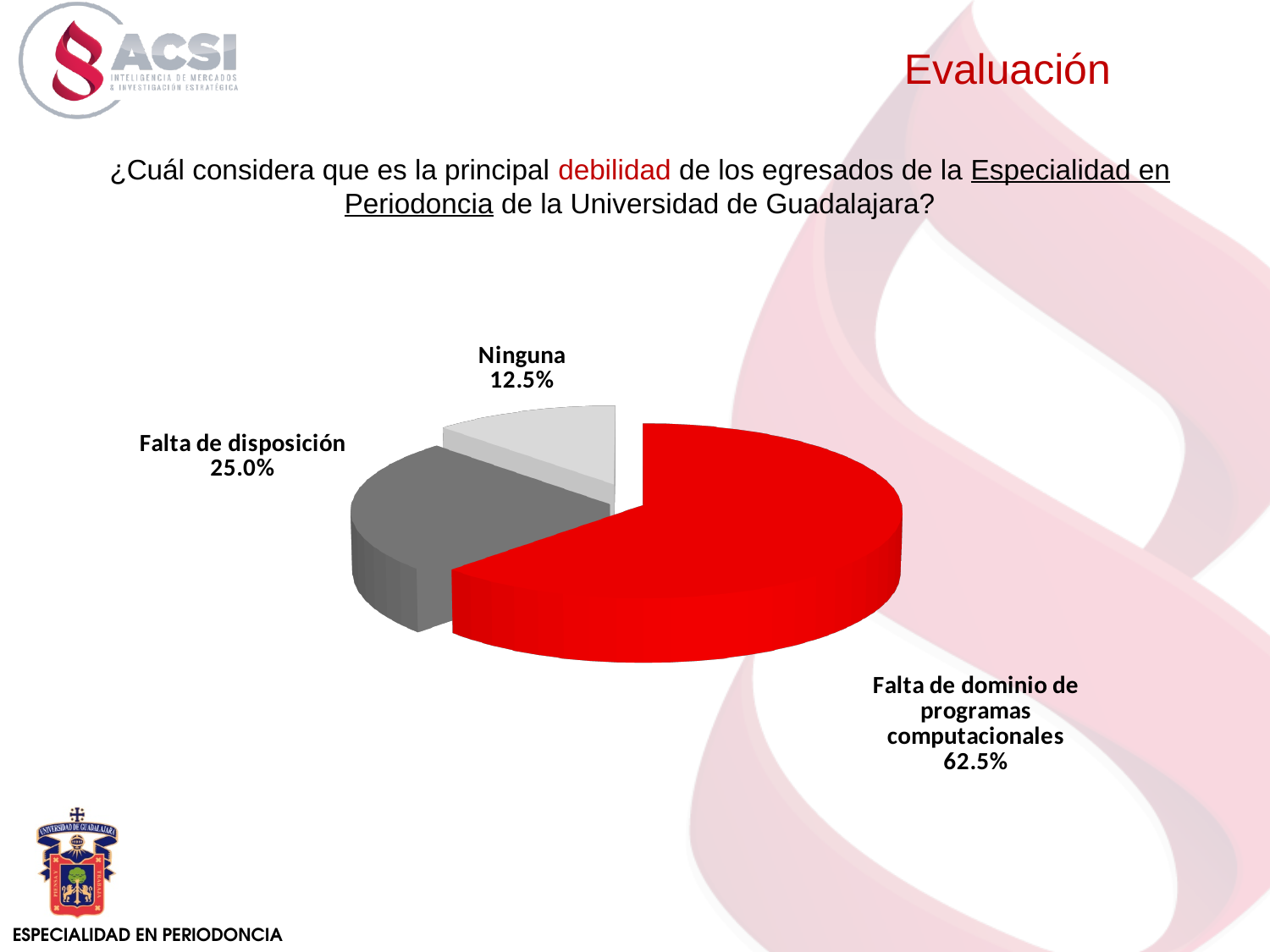

Evaluación
¿Cuál considera que es la principal debilidad de los egresados de la Especialidad en Periodoncia de la Universidad de Guadalajara?

[unsupported chart]